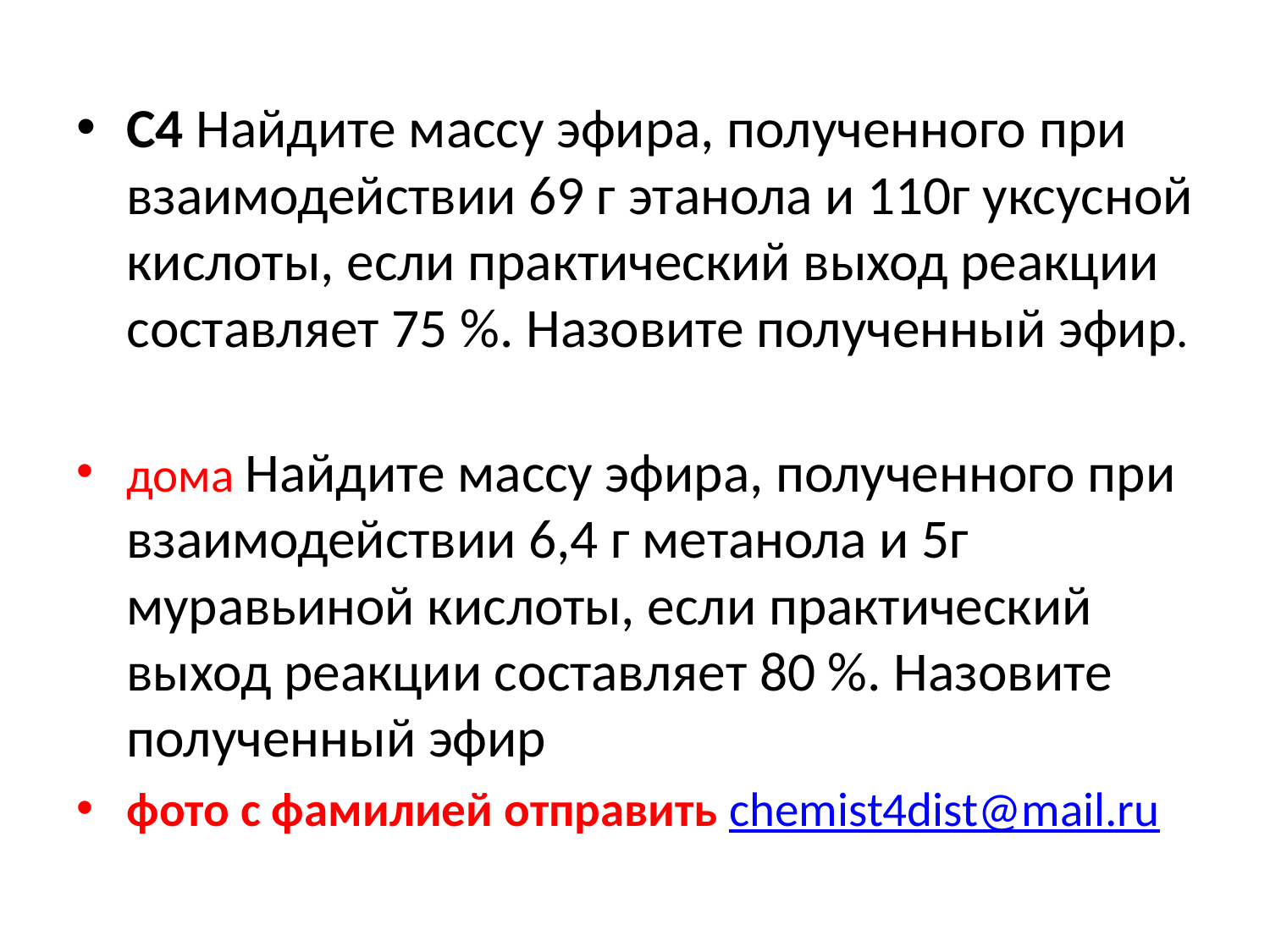

С4 Найдите массу эфира, полученного при взаимодействии 69 г этанола и 110г уксусной кислоты, если практический выход реакции составляет 75 %. Назовите полученный эфир.

дома Найдите массу эфира, полученного при взаимодействии 6,4 г метанола и 5г муравьиной кислоты, если практический выход реакции составляет 80 %. Назовите полученный эфир
фото с фамилией отправить chemist4dist@mail.ru